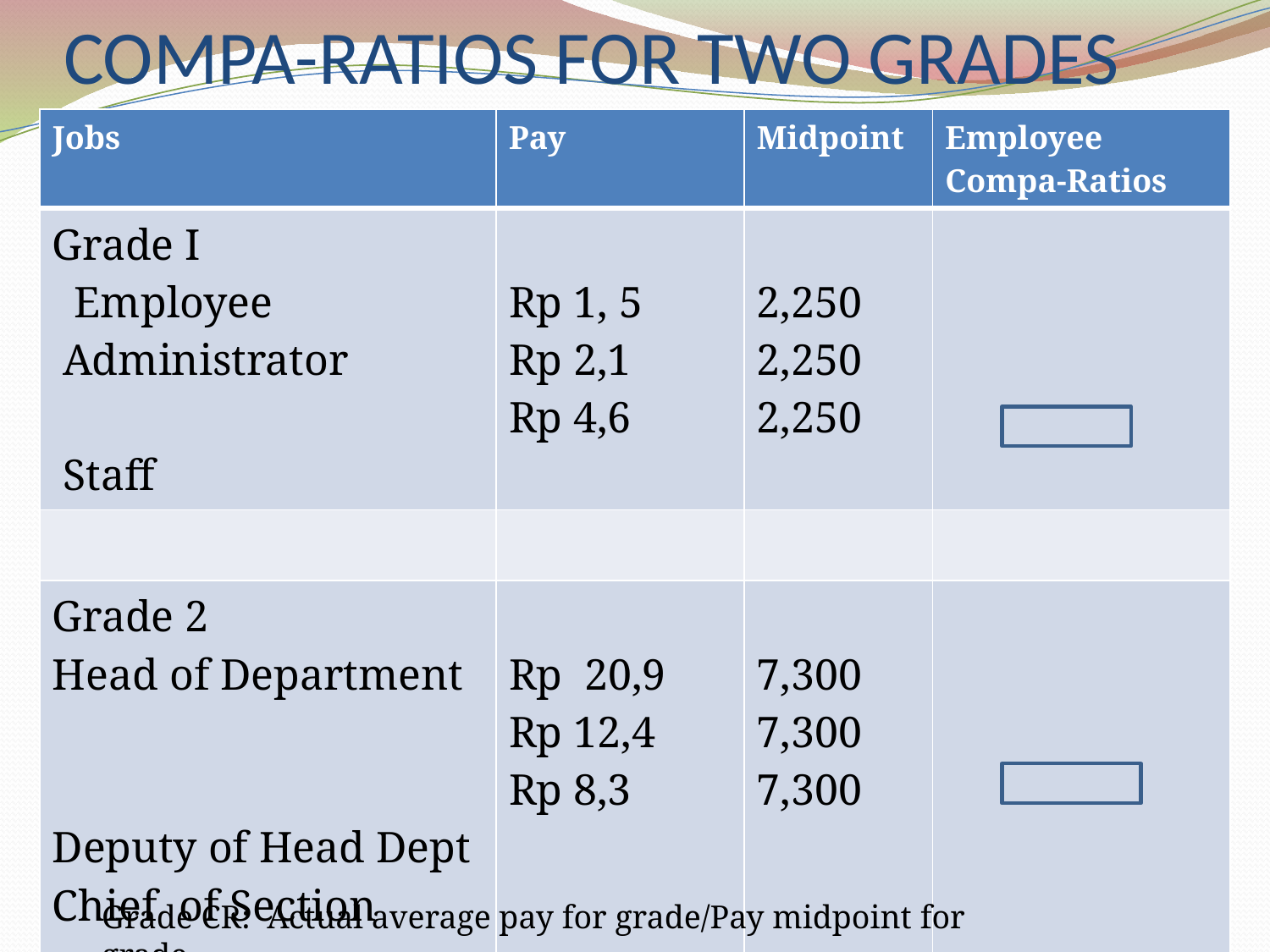

# COMPA-RATIOS FOR TWO GRADES
| Jobs | Pay | Midpoint | Employee Compa-Ratios |
| --- | --- | --- | --- |
| Grade I Employee Administrator Staff | Rp 1, 5 Rp 2,1 Rp 4,6 | 2,250 2,250 2,250 |  |
|  |  |  |  |
| Grade 2 Head of Department Deputy of Head Dept Chief of Section | Rp 20,9 Rp 12,4 Rp 8,3 | 7,300 7,300 7,300 |  |

Grade CR:  Actual average pay for grade/Pay midpoint for grade